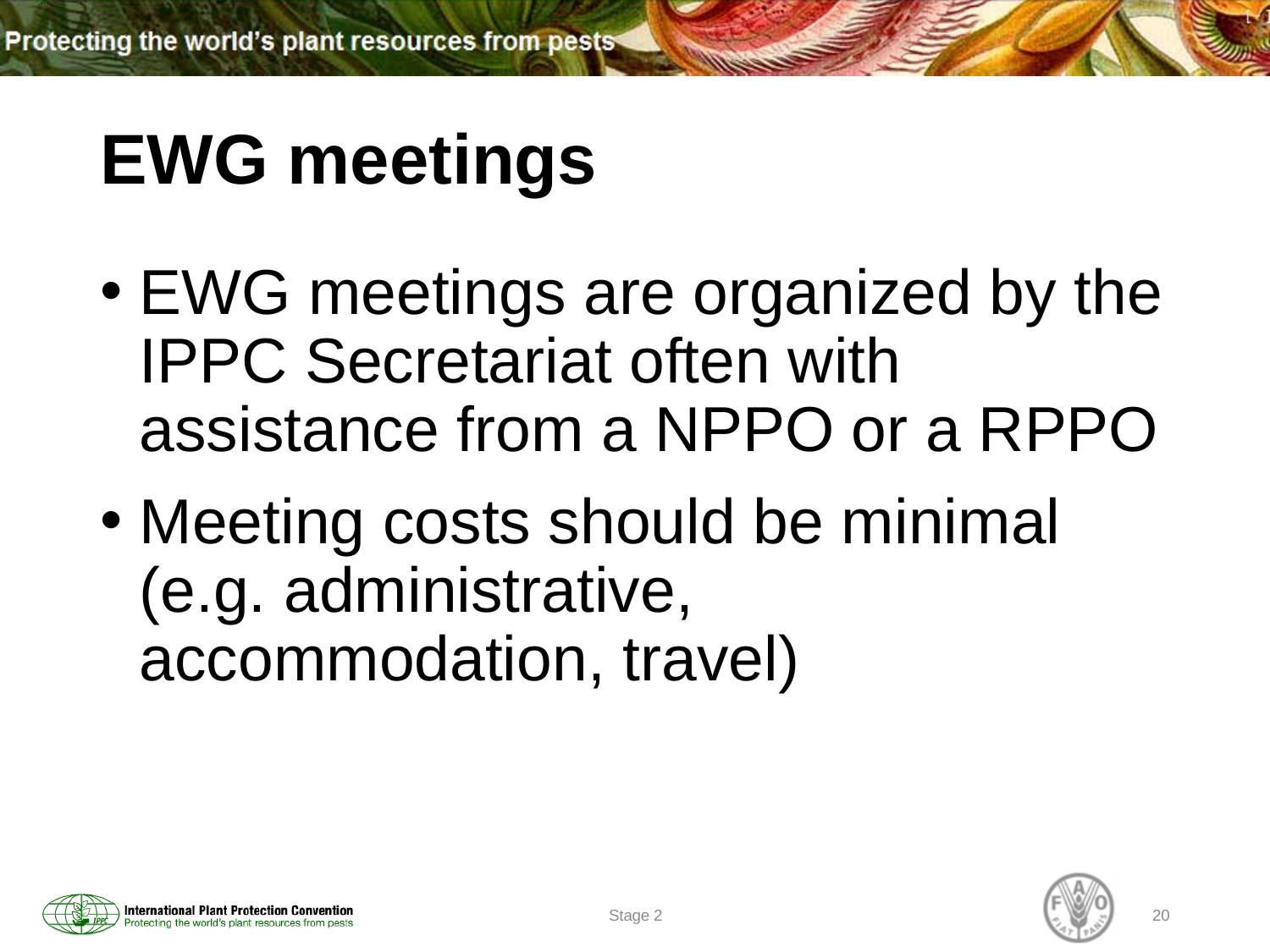

# EWG meetings
EWG meetings are organized by the IPPC Secretariat often with assistance from a NPPO or a RPPO
Meeting costs should be minimal (e.g. administrative, accommodation, travel)
Stage 2
20